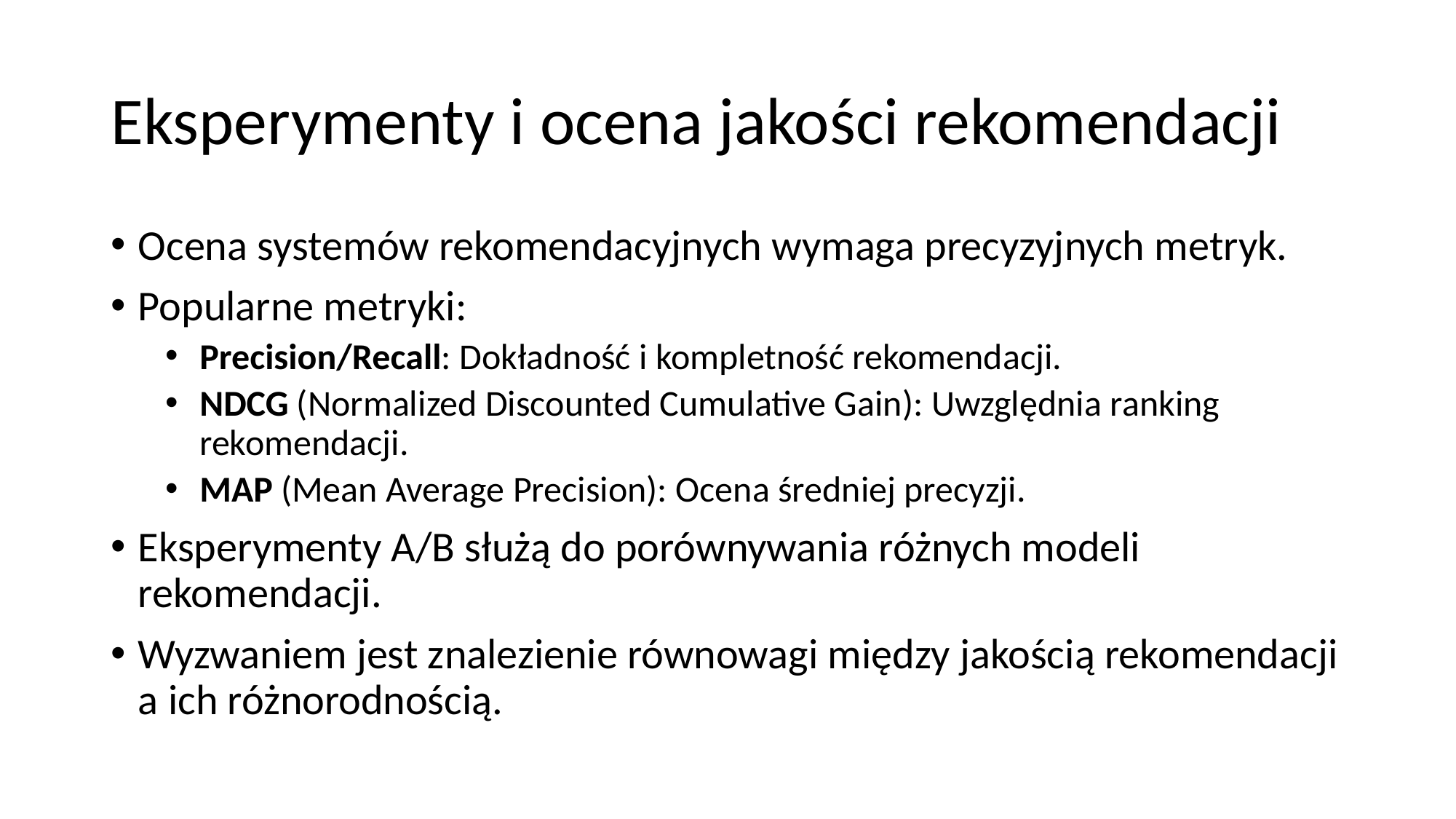

# Eksperymenty i ocena jakości rekomendacji
Ocena systemów rekomendacyjnych wymaga precyzyjnych metryk.
Popularne metryki:
Precision/Recall: Dokładność i kompletność rekomendacji.
NDCG (Normalized Discounted Cumulative Gain): Uwzględnia ranking rekomendacji.
MAP (Mean Average Precision): Ocena średniej precyzji.
Eksperymenty A/B służą do porównywania różnych modeli rekomendacji.
Wyzwaniem jest znalezienie równowagi między jakością rekomendacji a ich różnorodnością.